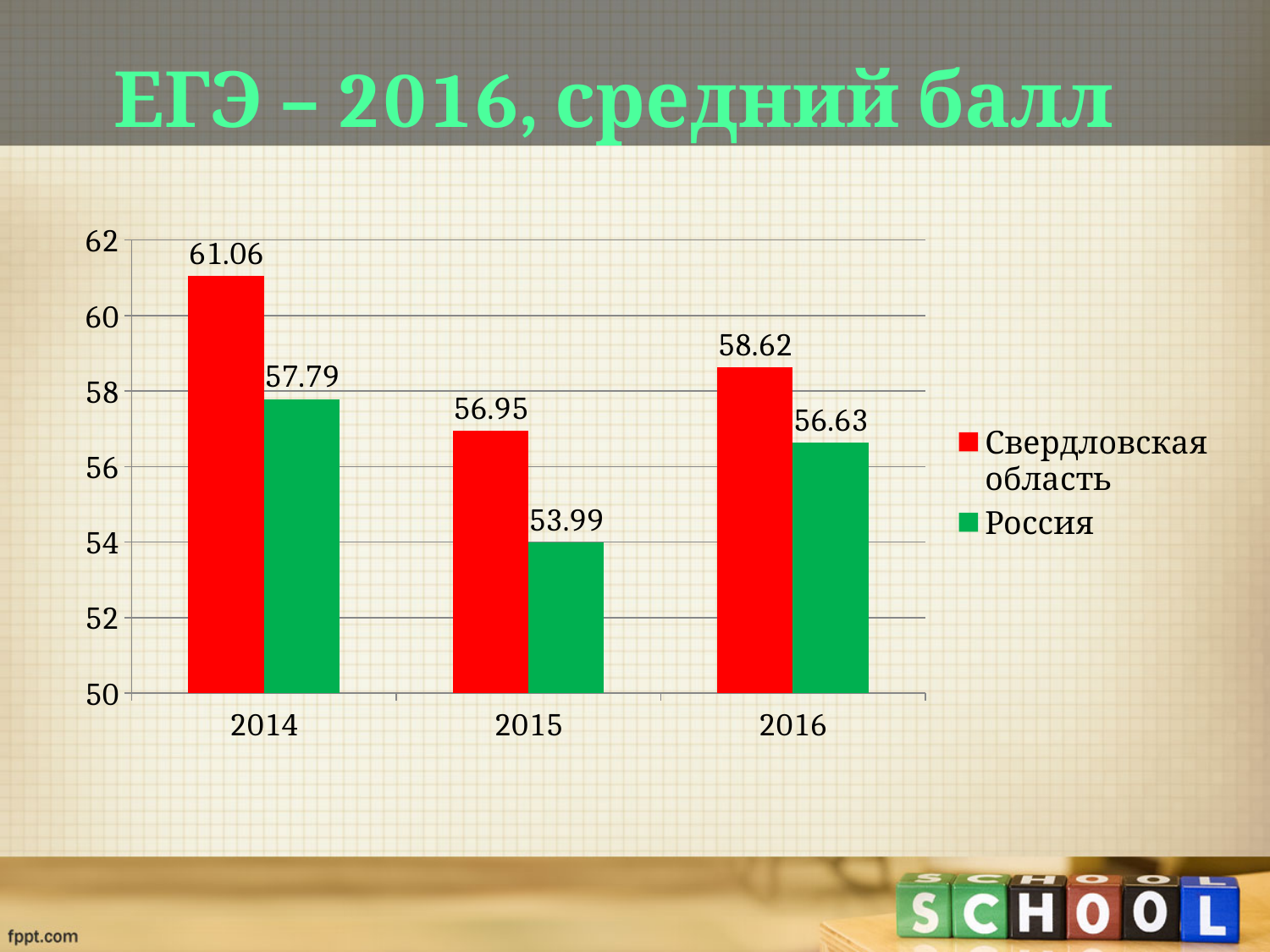

# ЕГЭ – 2016, средний балл

### Chart

| Category | Свердловская область | Россия |
|---|---|---|
| 2014 | 61.06 | 57.79 |
| 2015 | 56.95 | 53.99 |
| 2016 | 58.62 | 56.63 |